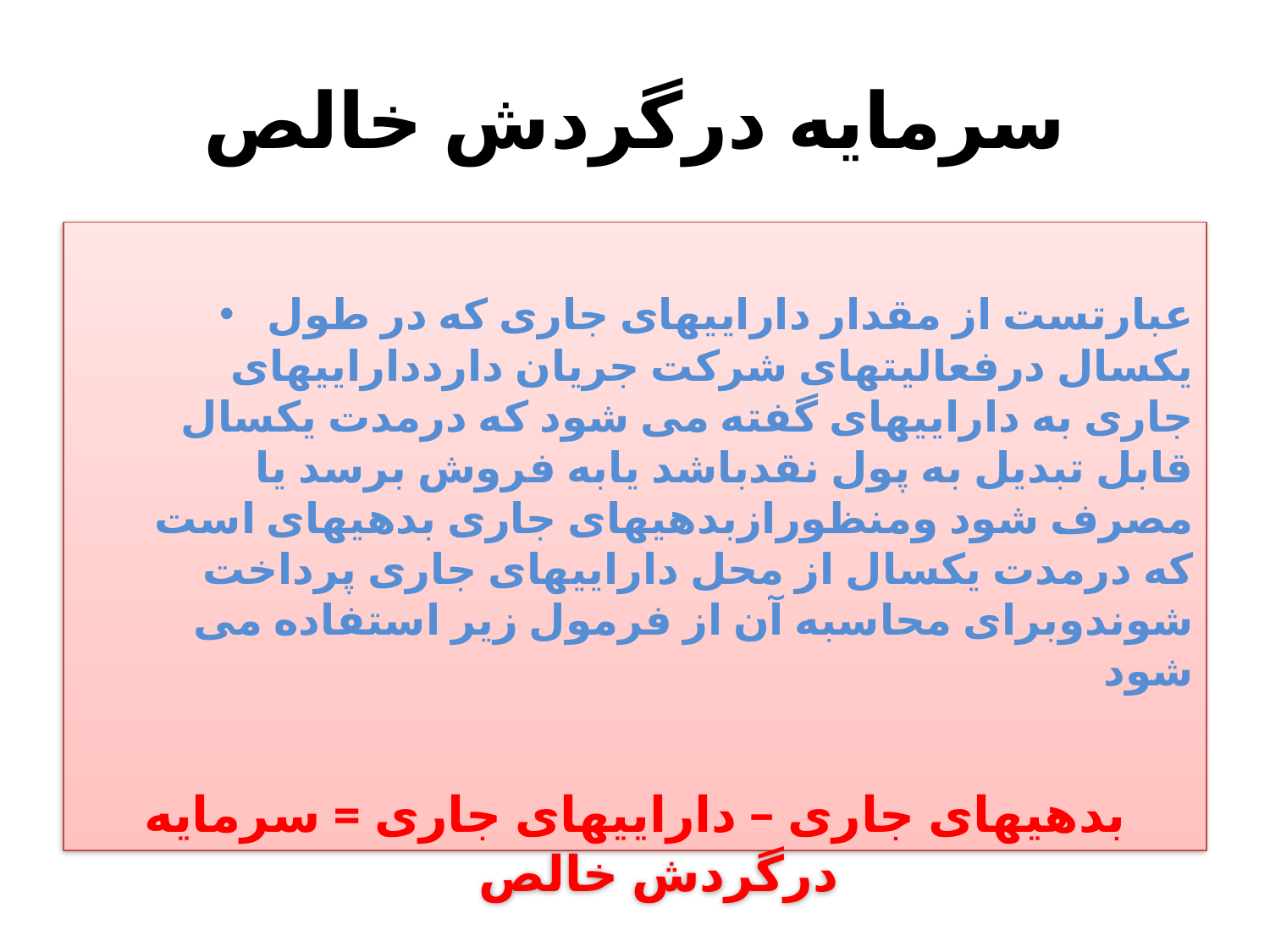

# سرمایه درگردش خالص

عبارتست از مقدار داراییهای جاری که در طول یکسال درفعالیتهای شرکت جریان داردداراییهای جاری به داراییهای گفته می شود که درمدت یکسال قابل تبدیل به پول نقدباشد یابه فروش برسد یا مصرف شود ومنظورازبدهیهای جاری بدهیهای است که درمدت یکسال از محل داراییهای جاری پرداخت شوندوبرای محاسبه آن از فرمول زیر استفاده می شود

بدهیهای جاری – داراییهای جاری = سرمایه درگردش خالص